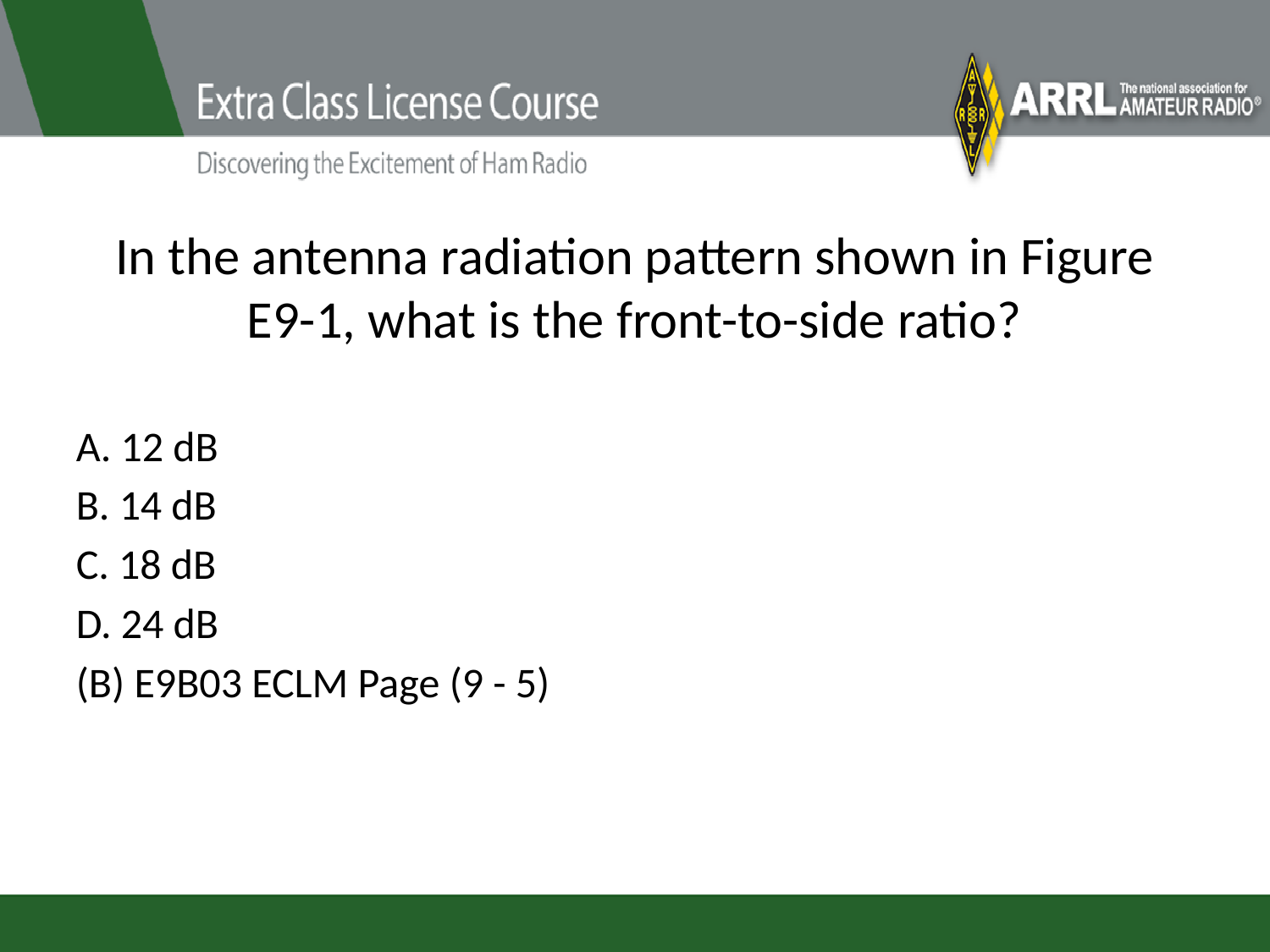

# In the antenna radiation pattern shown in Figure E9-1, what is the front-to-side ratio?
A. 12 dB
B. 14 dB
C. 18 dB
D. 24 dB
(B) E9B03 ECLM Page (9 - 5)